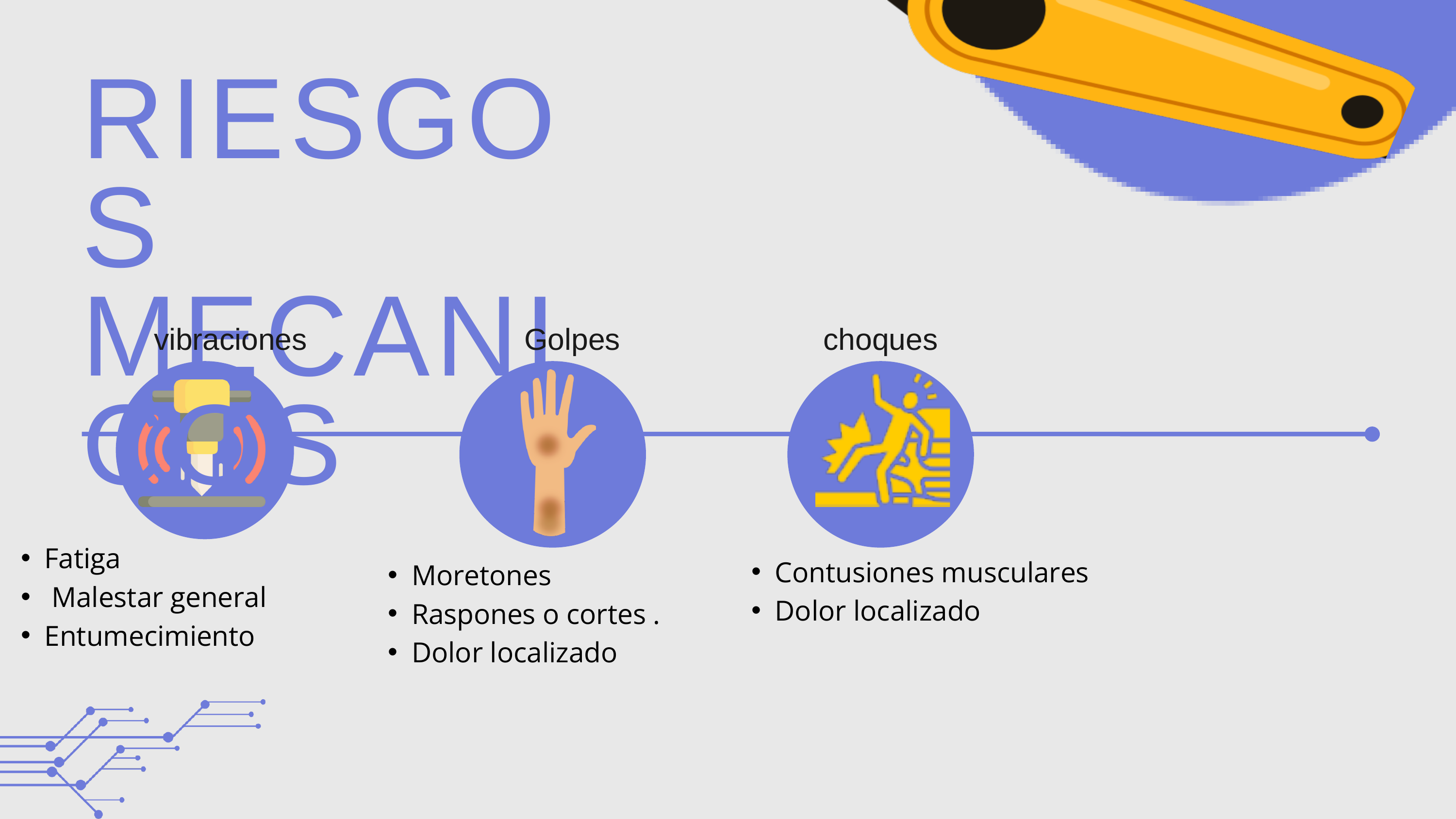

RIESGOS MECANICOS
vibraciones
Golpes
choques

Fatiga
 Malestar general
Entumecimiento
Contusiones musculares
Dolor localizado
Moretones
Raspones o cortes .
Dolor localizado